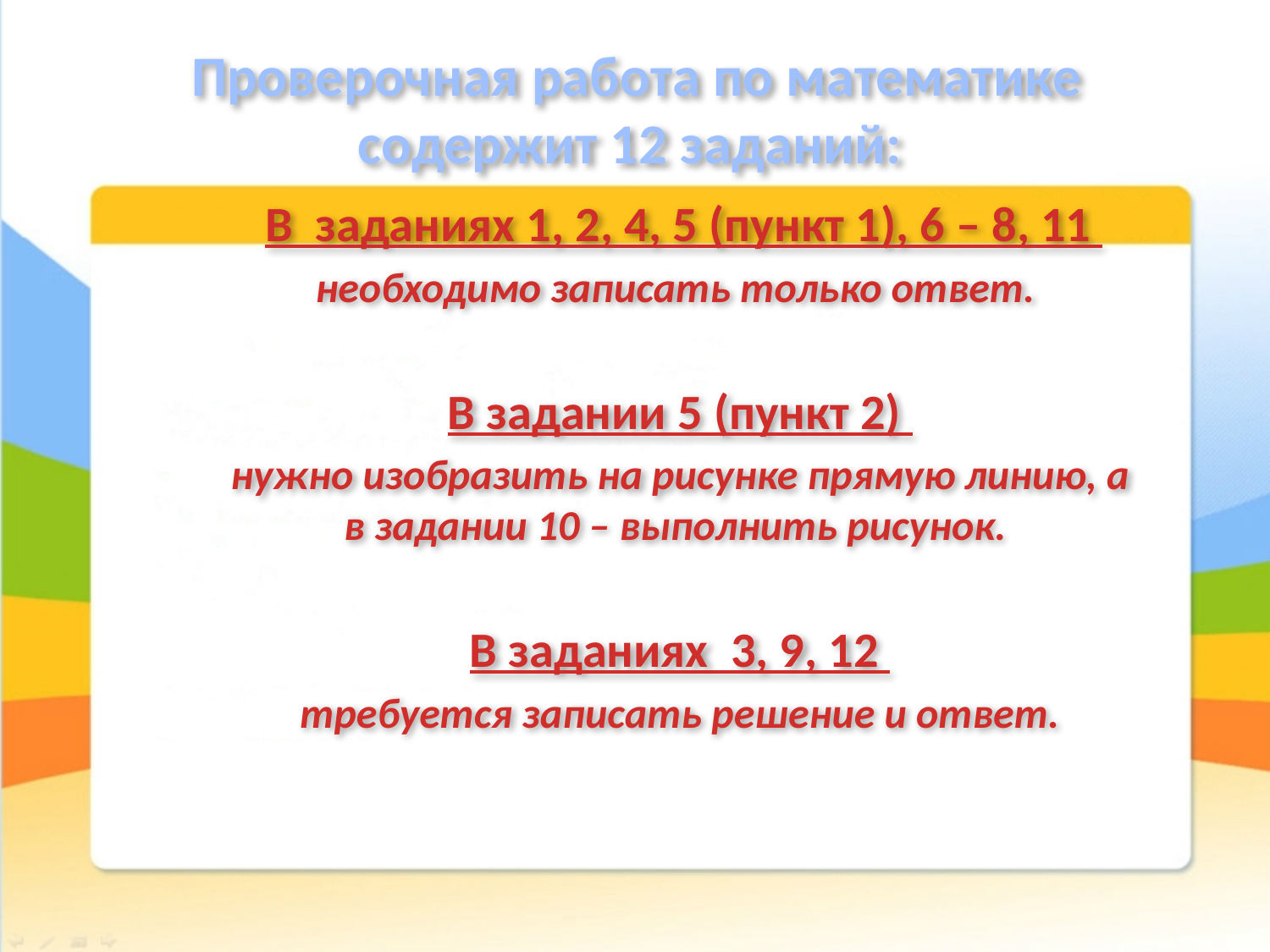

# Проверочная работа по математике содержит 12 заданий:
 В  заданиях 1, 2, 4, 5 (пункт 1), 6 – 8, 11
необходимо записать только ответ.

В задании 5 (пункт 2)
нужно изобразить на рисунке прямую линию, а в задании 10 – выполнить рисунок.

В заданиях  3, 9, 12
требуется записать решение и ответ.